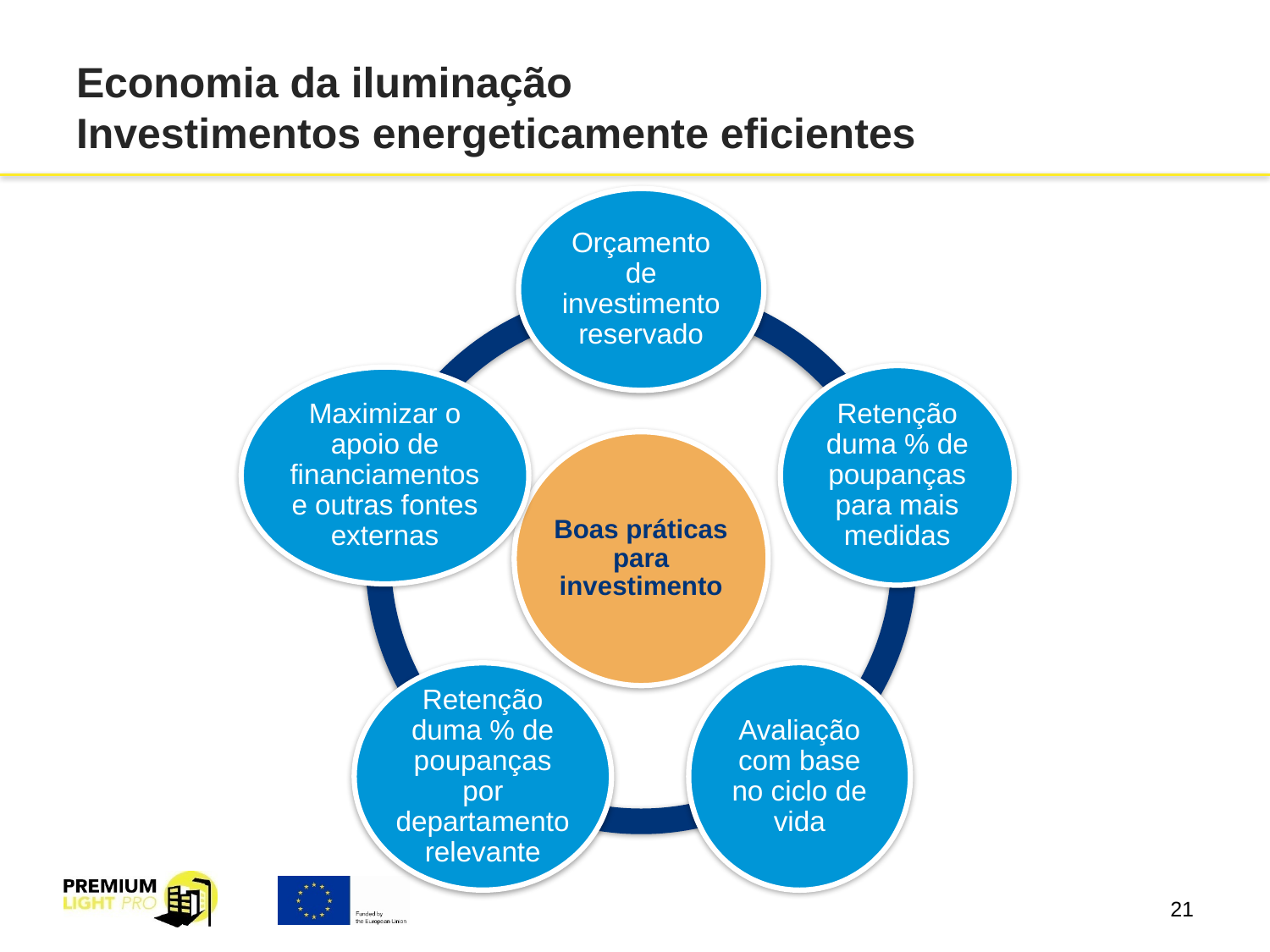

# Economia da iluminação Investimentos energeticamente eficientes
Boas práticas para investimento
Orçamento de investimento reservado
Retenção duma % de poupanças para mais medidas
Avaliação com base no ciclo de vida
Retenção duma % de poupanças por departamento relevante
Maximizar o apoio de financiamentos e outras fontes externas